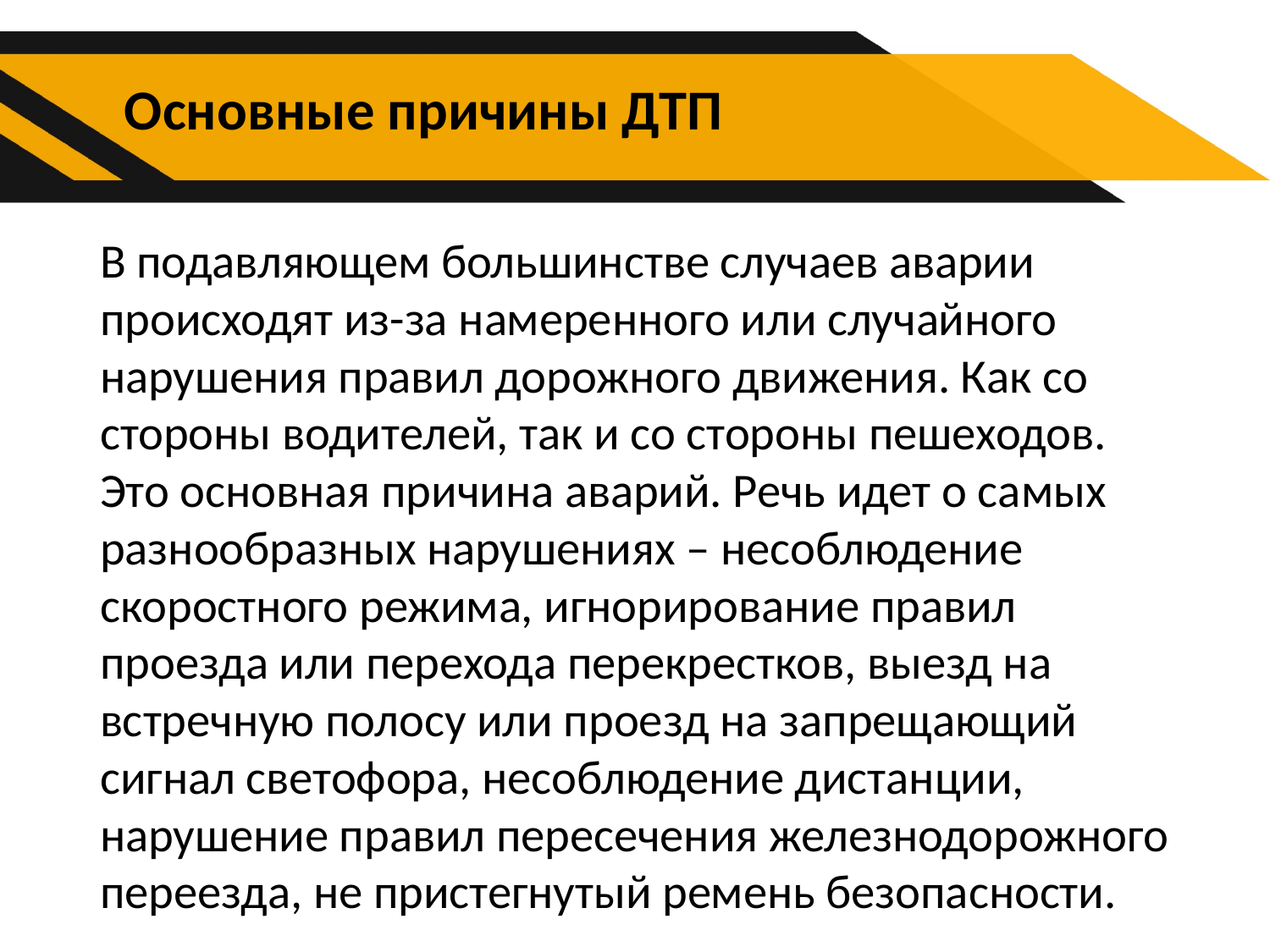

# Основные причины ДТП
В подавляющем большинстве случаев аварии происходят из-за намеренного или случайного нарушения правил дорожного движения. Как со стороны водителей, так и со стороны пешеходов. Это основная причина аварий. Речь идет о самых разнообразных нарушениях – несоблюдение скоростного режима, игнорирование правил проезда или перехода перекрестков, выезд на встречную полосу или проезд на запрещающий сигнал светофора, несоблюдение дистанции, нарушение правил пересечения железнодорожного переезда, не пристегнутый ремень безопасности.